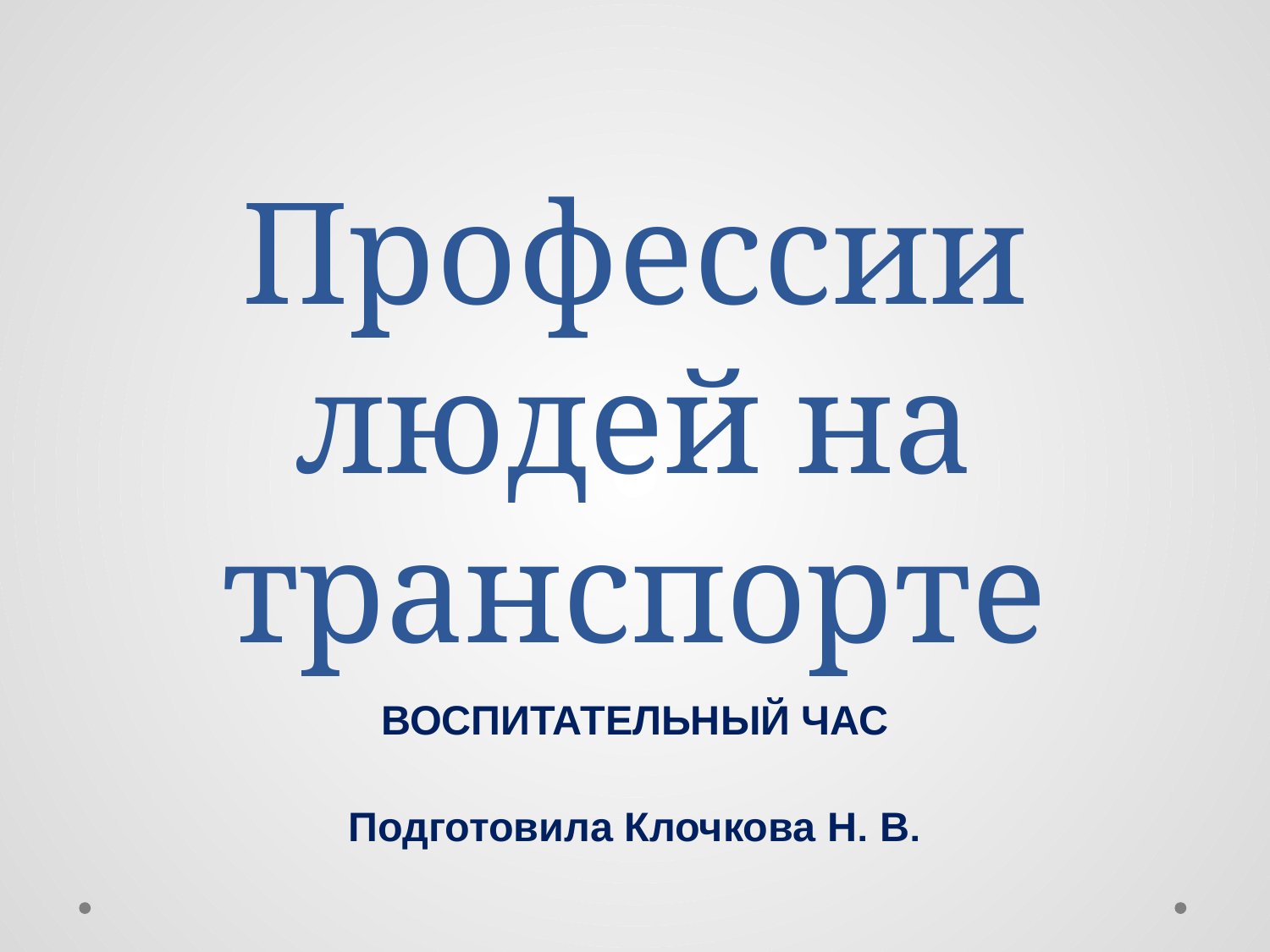

# Профессии людей на транспорте
ВОСПИТАТЕЛЬНЫЙ ЧАС
Подготовила Клочкова Н. В.